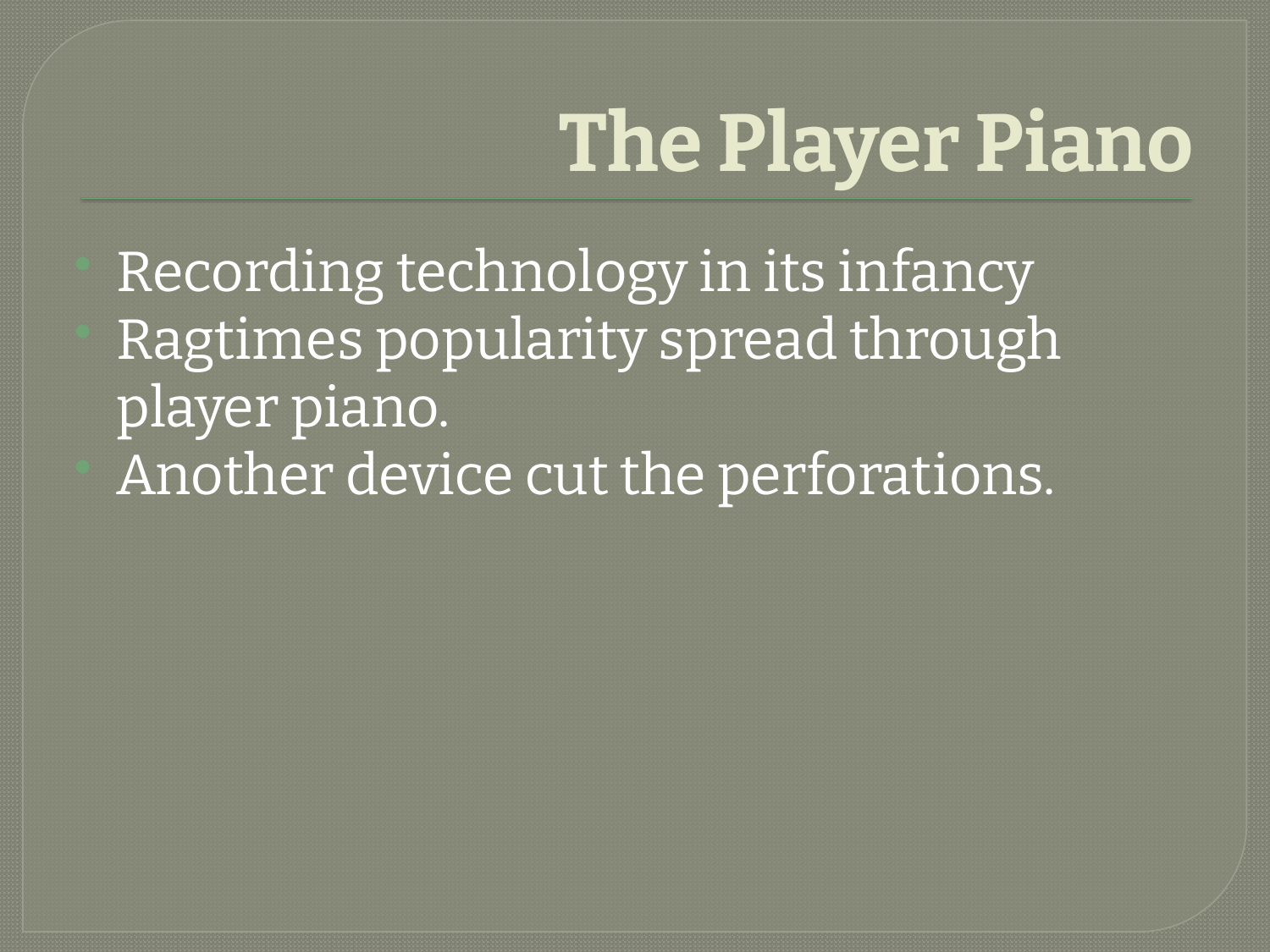

# The Player Piano
Recording technology in its infancy
Ragtimes popularity spread through player piano.
Another device cut the perforations.